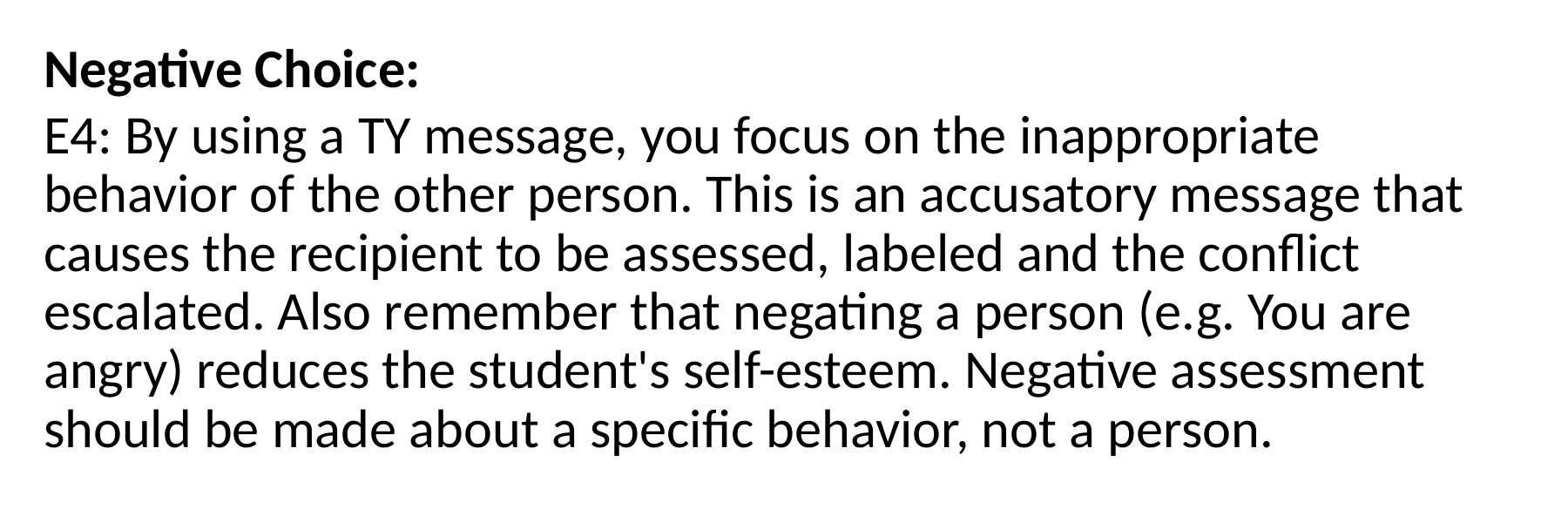

Negative Choice:
E4: By using a TY message, you focus on the inappropriate behavior of the other person. This is an accusatory message that causes the recipient to be assessed, labeled and the conflict escalated. Also remember that negating a person (e.g. You are angry) reduces the student's self-esteem. Negative assessment should be made about a specific behavior, not a person.